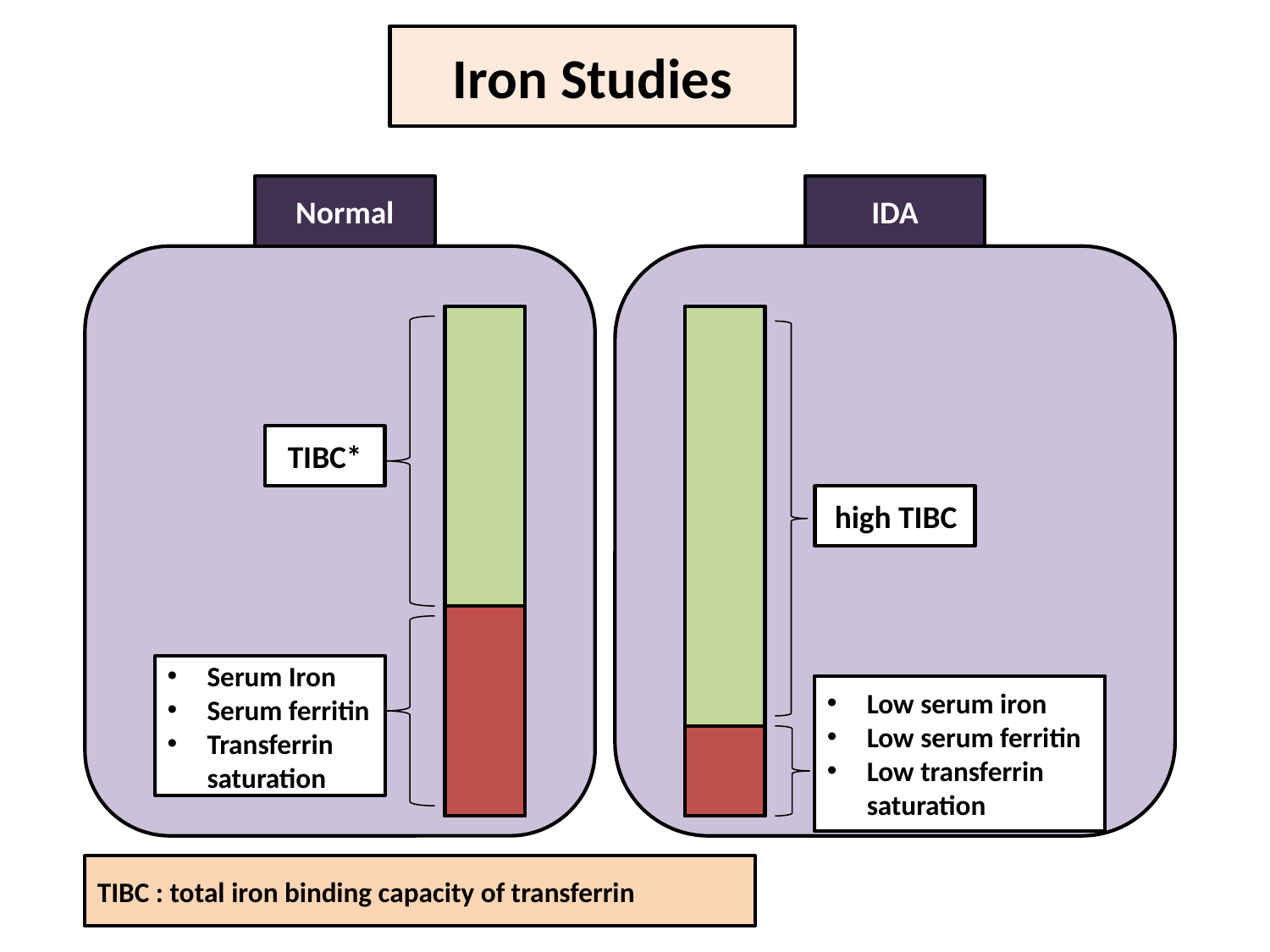

Iron Studies
Normal
IDA

TIBC*
 high TIBC

Serum Iron
Serum ferritin
Transferrin saturation
Low serum iron
Low serum ferritin
Low transferrin saturation

TIBC : total iron binding capacity of transferrin